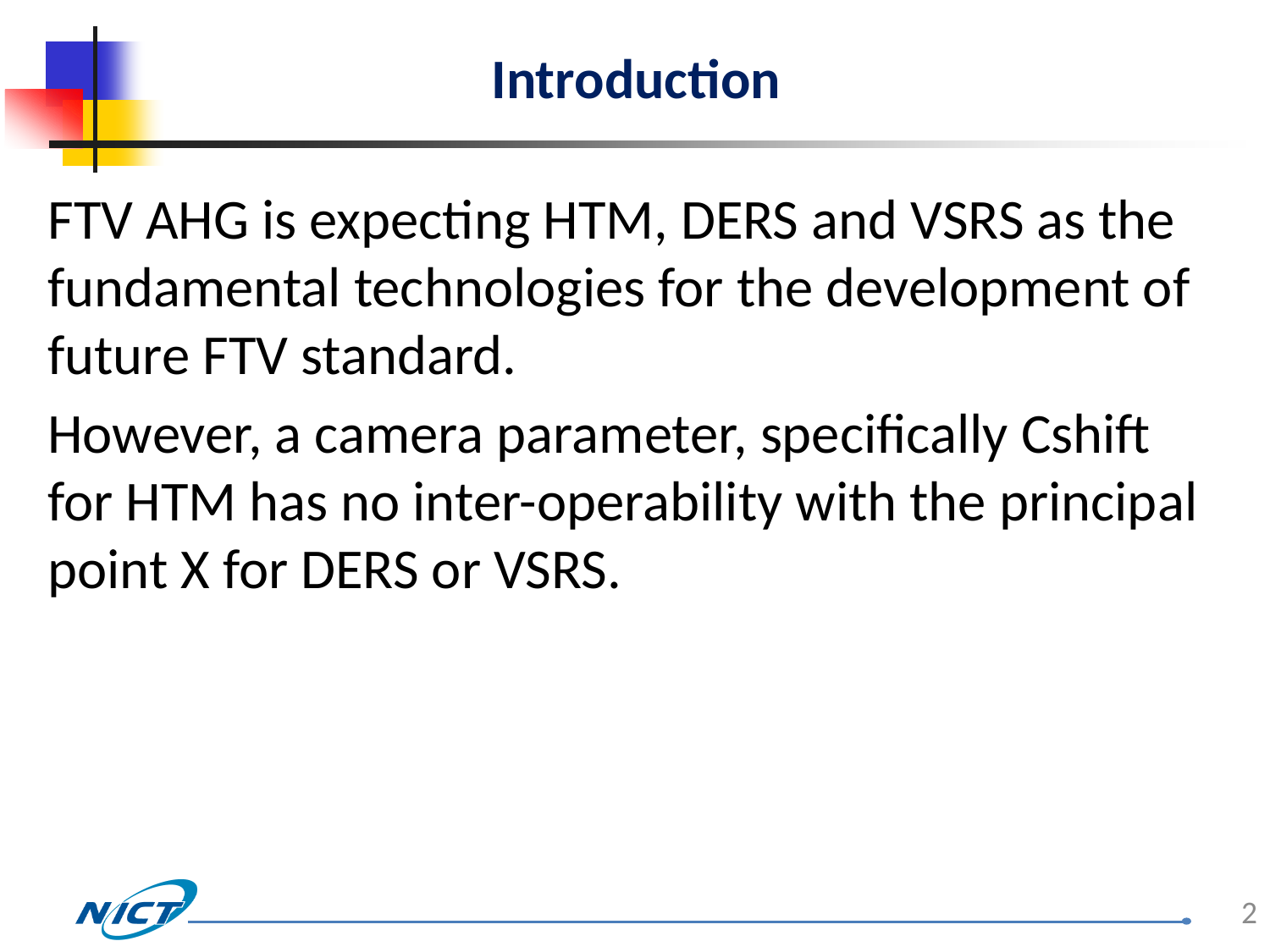

# Introduction
FTV AHG is expecting HTM, DERS and VSRS as the fundamental technologies for the development of future FTV standard.
However, a camera parameter, specifically Cshift for HTM has no inter-operability with the principal point X for DERS or VSRS.
2